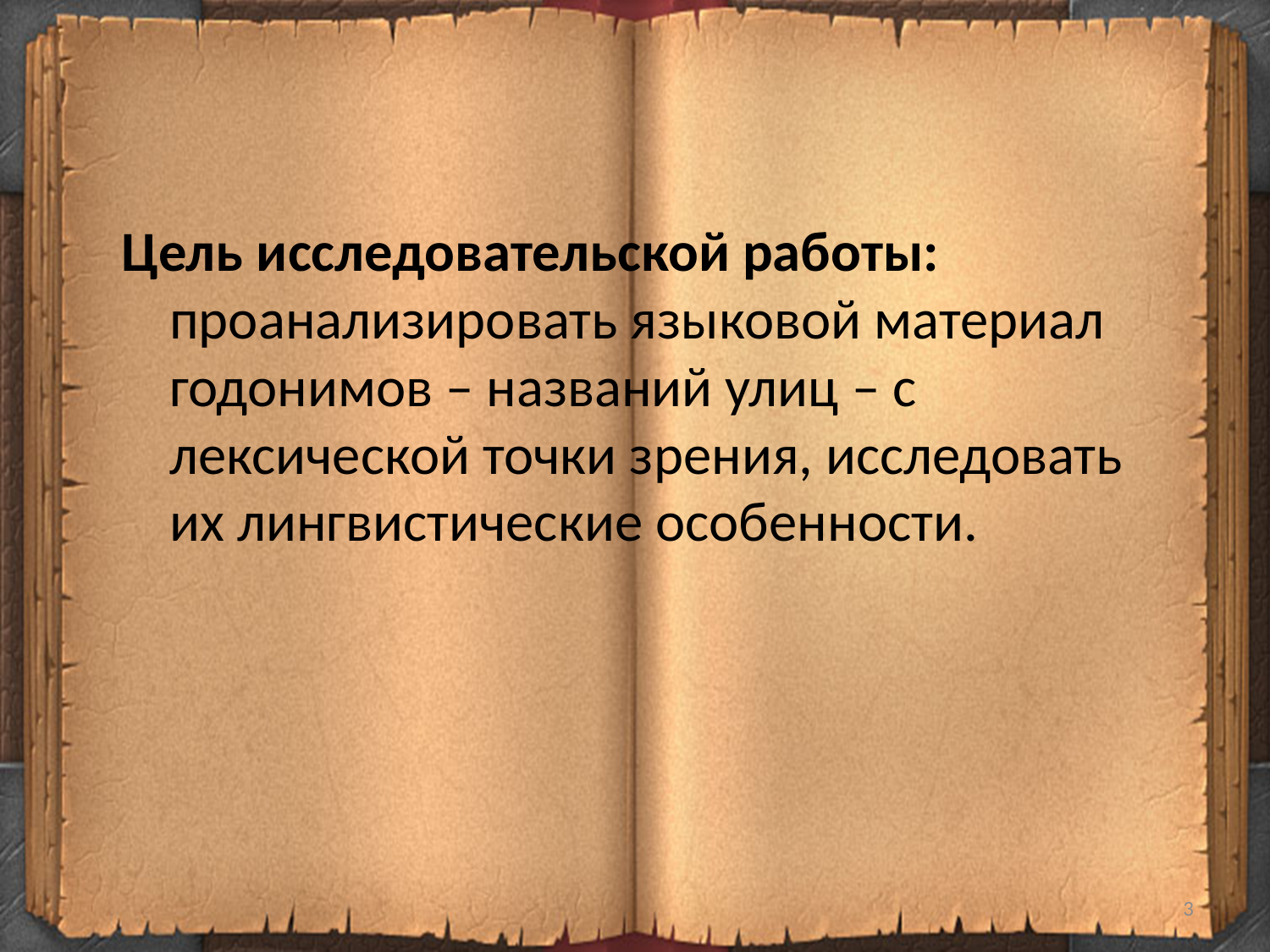

Цель исследовательской работы: проанализировать языковой материал годонимов – названий улиц – с лексической точки зрения, исследовать их лингвистические особенности.
#
3